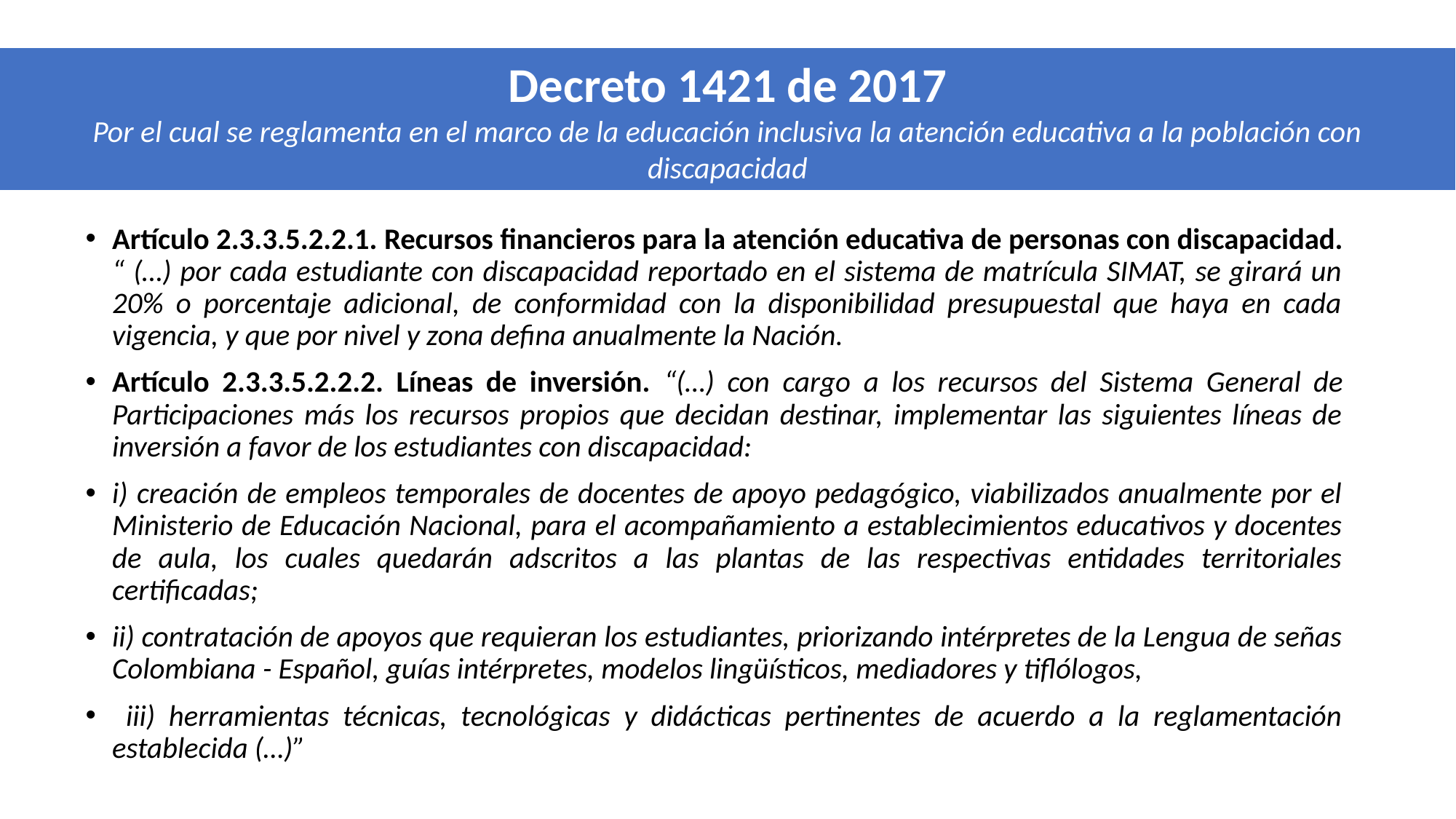

Decreto 1421 de 2017
Por el cual se reglamenta en el marco de la educación inclusiva la atención educativa a la población con discapacidad
Artículo 2.3.3.5.2.2.1. Recursos financieros para la atención educativa de personas con discapacidad. “ (…) por cada estudiante con discapacidad reportado en el sistema de matrícula SIMAT, se girará un 20% o porcentaje adicional, de conformidad con la disponibilidad presupuestal que haya en cada vigencia, y que por nivel y zona defina anualmente la Nación.
Artículo 2.3.3.5.2.2.2. Líneas de inversión. “(…) con cargo a los recursos del Sistema General de Participaciones más los recursos propios que decidan destinar, implementar las siguientes líneas de inversión a favor de los estudiantes con discapacidad:
i) creación de empleos temporales de docentes de apoyo pedagógico, viabilizados anualmente por el Ministerio de Educación Nacional, para el acompañamiento a establecimientos educativos y docentes de aula, los cuales quedarán adscritos a las plantas de las respectivas entidades territoriales certificadas;
ii) contratación de apoyos que requieran los estudiantes, priorizando intérpretes de la Lengua de señas Colombiana - Español, guías intérpretes, modelos lingüísticos, mediadores y tiflólogos,
 iii) herramientas técnicas, tecnológicas y didácticas pertinentes de acuerdo a la reglamentación establecida (…)”